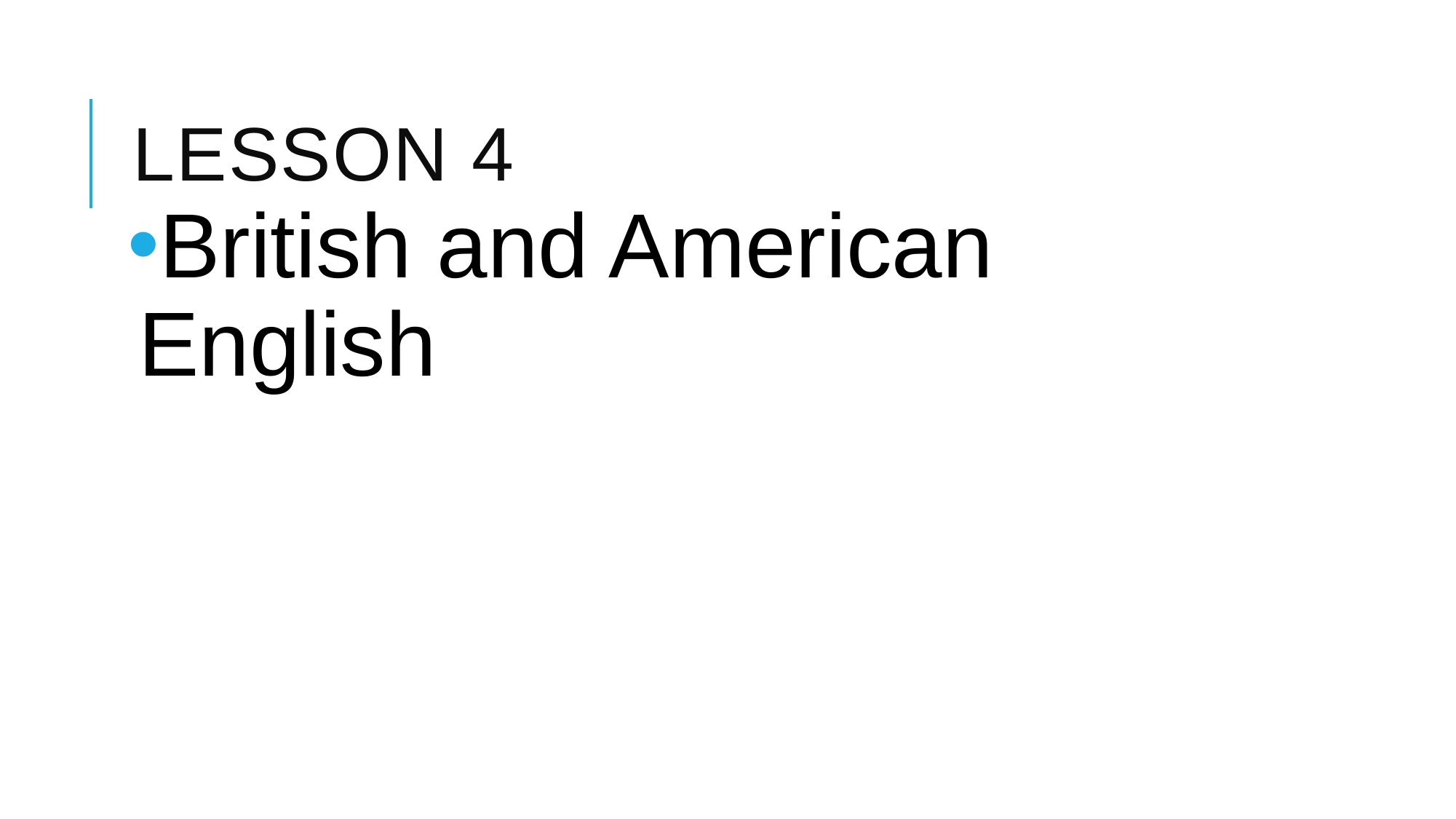

# Lesson 4
British and American English